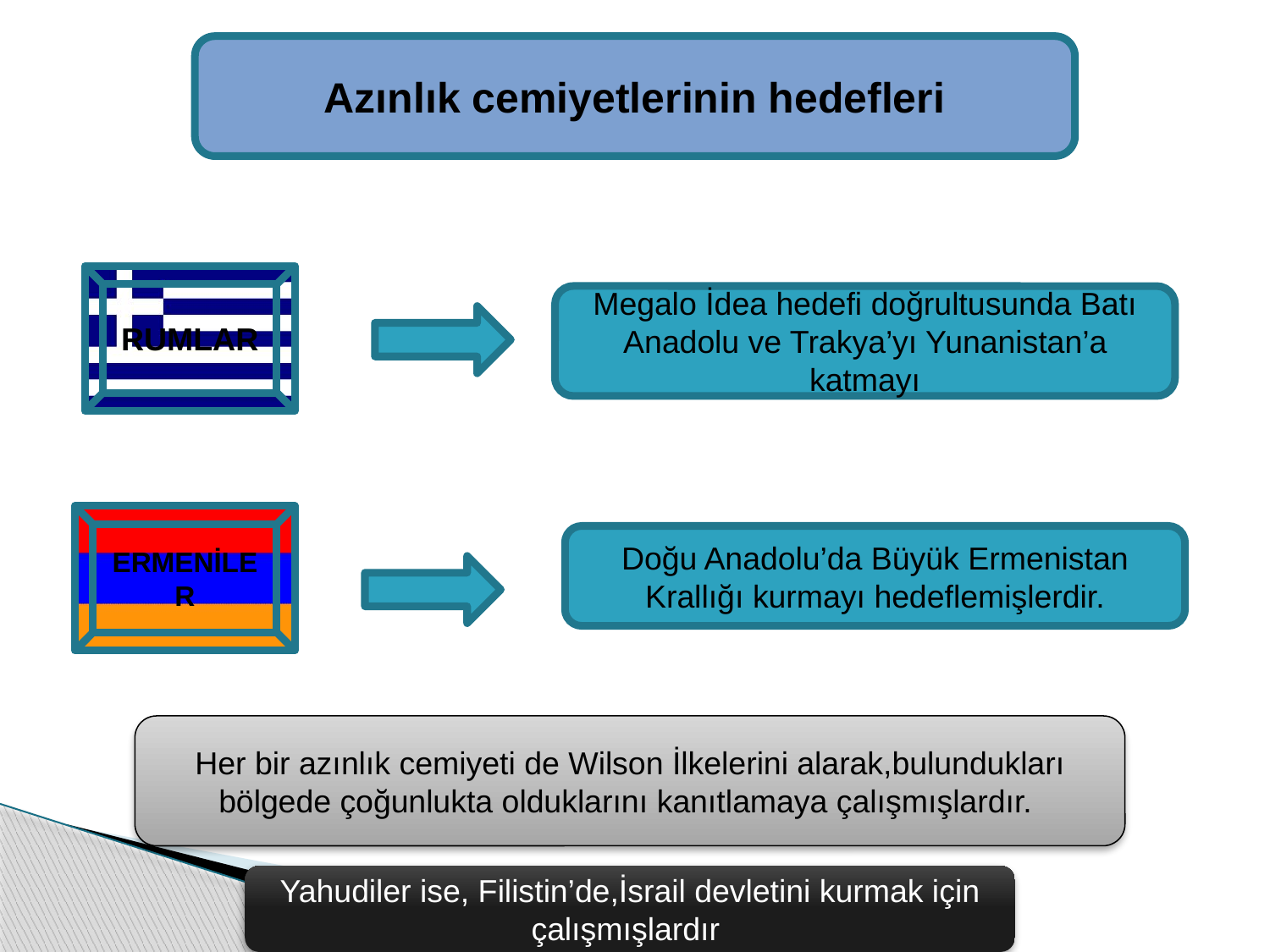

Azınlık cemiyetlerinin hedefleri
RUMLAR
Megalo İdea hedefi doğrultusunda Batı Anadolu ve Trakya’yı Yunanistan’a katmayı

ERMENİLER
Doğu Anadolu’da Büyük Ermenistan Krallığı kurmayı hedeflemişlerdir.

Her bir azınlık cemiyeti de Wilson İlkelerini alarak,bulundukları bölgede çoğunlukta olduklarını kanıtlamaya çalışmışlardır.
Yahudiler ise, Filistin’de,İsrail devletini kurmak için çalışmışlardır